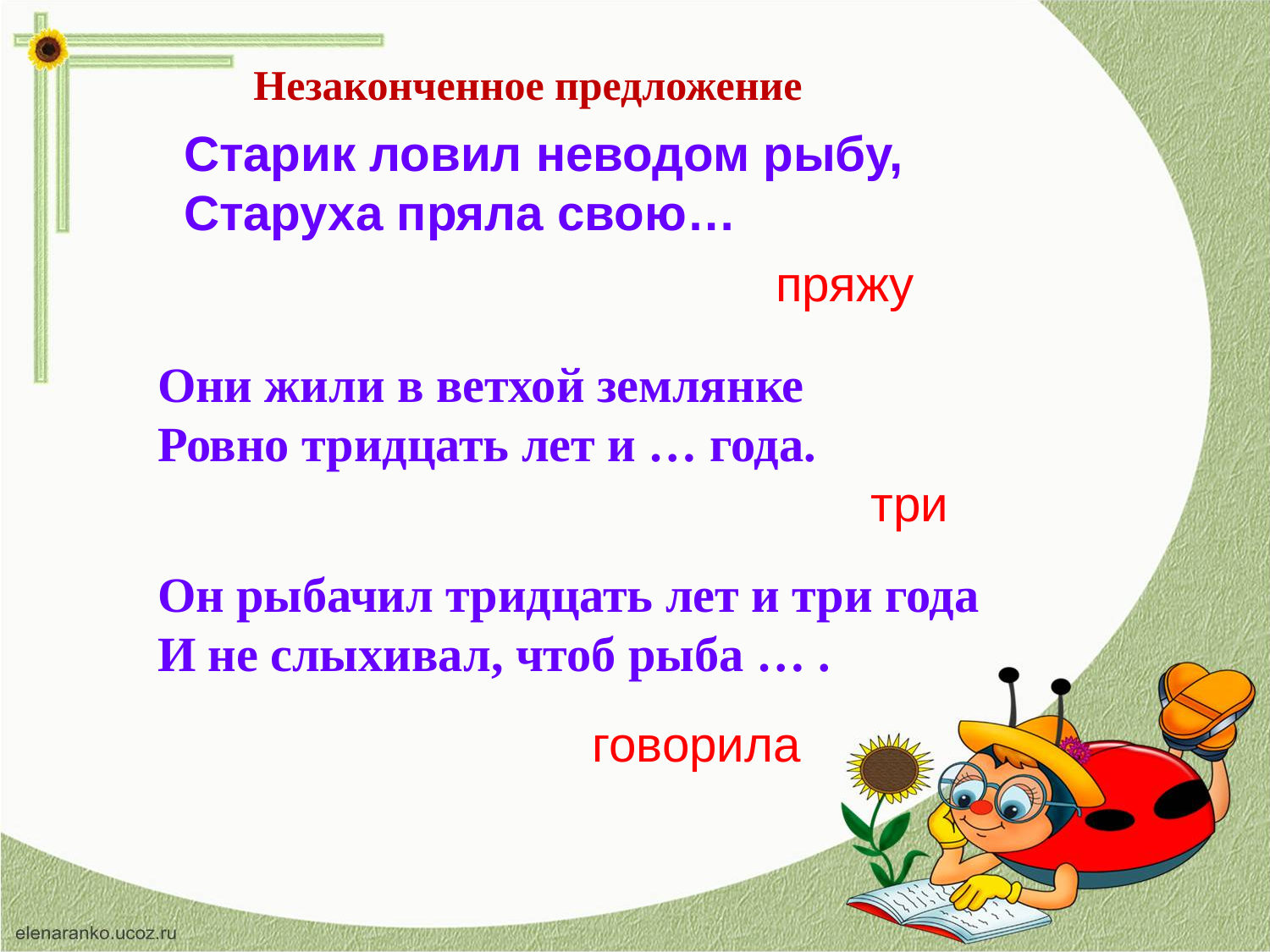

Незаконченное предложение
Старик ловил неводом рыбу,
Старуха пряла свою…
пряжу
Они жили в ветхой землянке  Ровно тридцать лет и … года.
три
Он рыбачил тридцать лет и три года
И не слыхивал, чтоб рыба … .
говорила